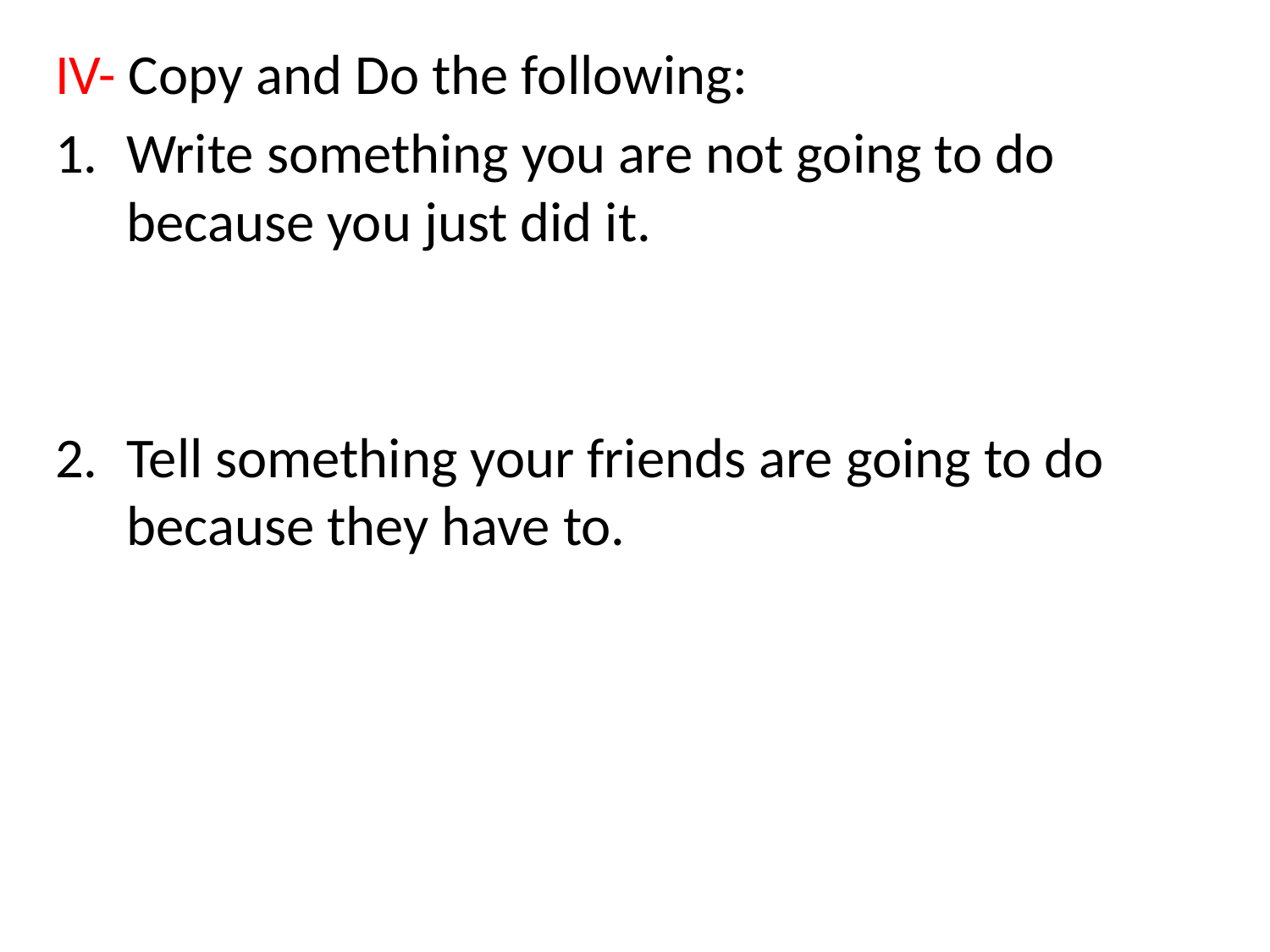

IV- Copy and Do the following:
Write something you are not going to do because you just did it.

Tell something your friends are going to do because they have to.